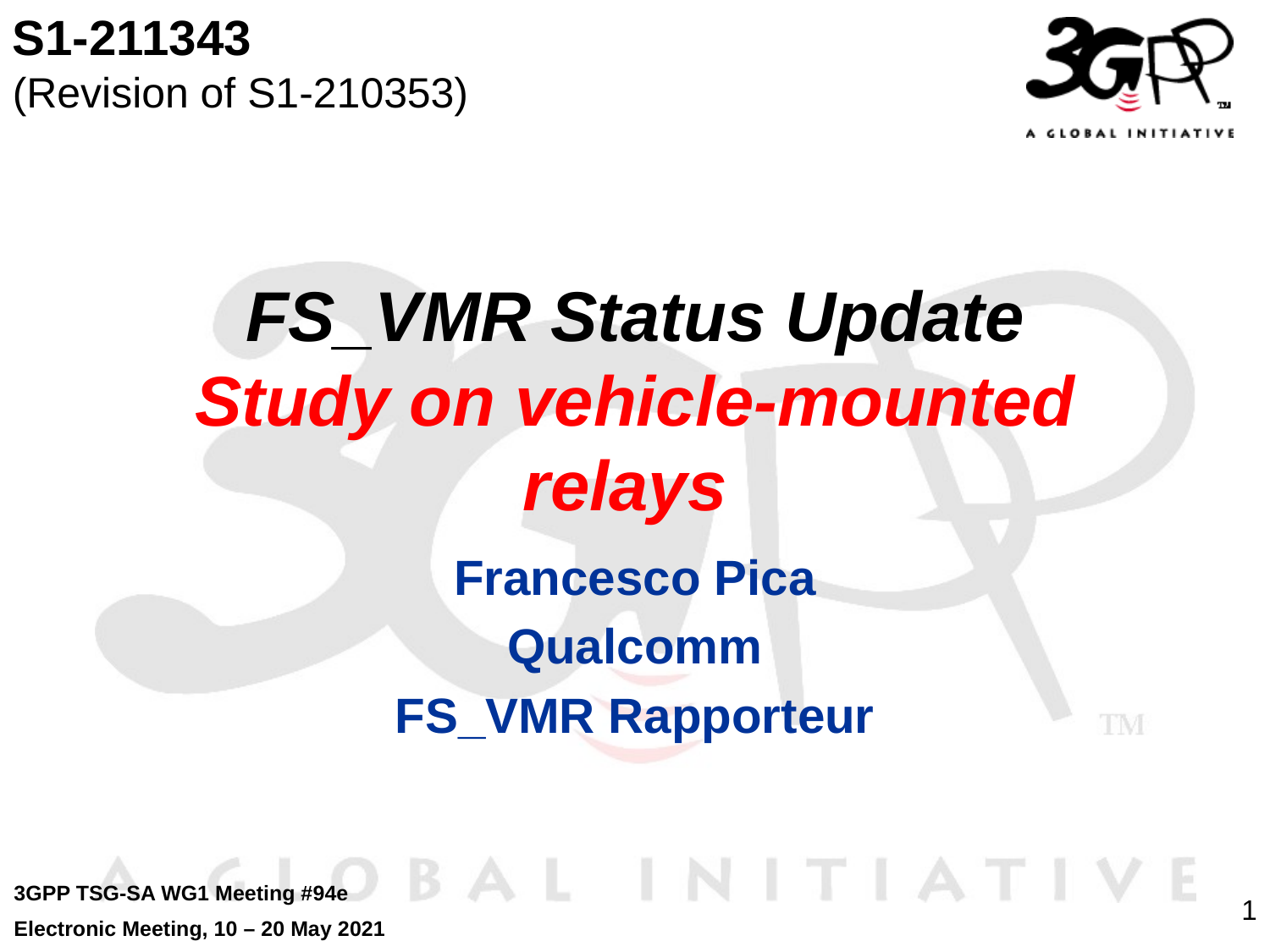

S1-211343
(Revision of S1-210353)
# FS_VMR Status Update Study on vehicle-mounted relays
Francesco Pica
Qualcomm
FS_VMR Rapporteur
3GPP TSG-SA WG1 Meeting #94e
Electronic Meeting, 10 – 20 May 2021
1